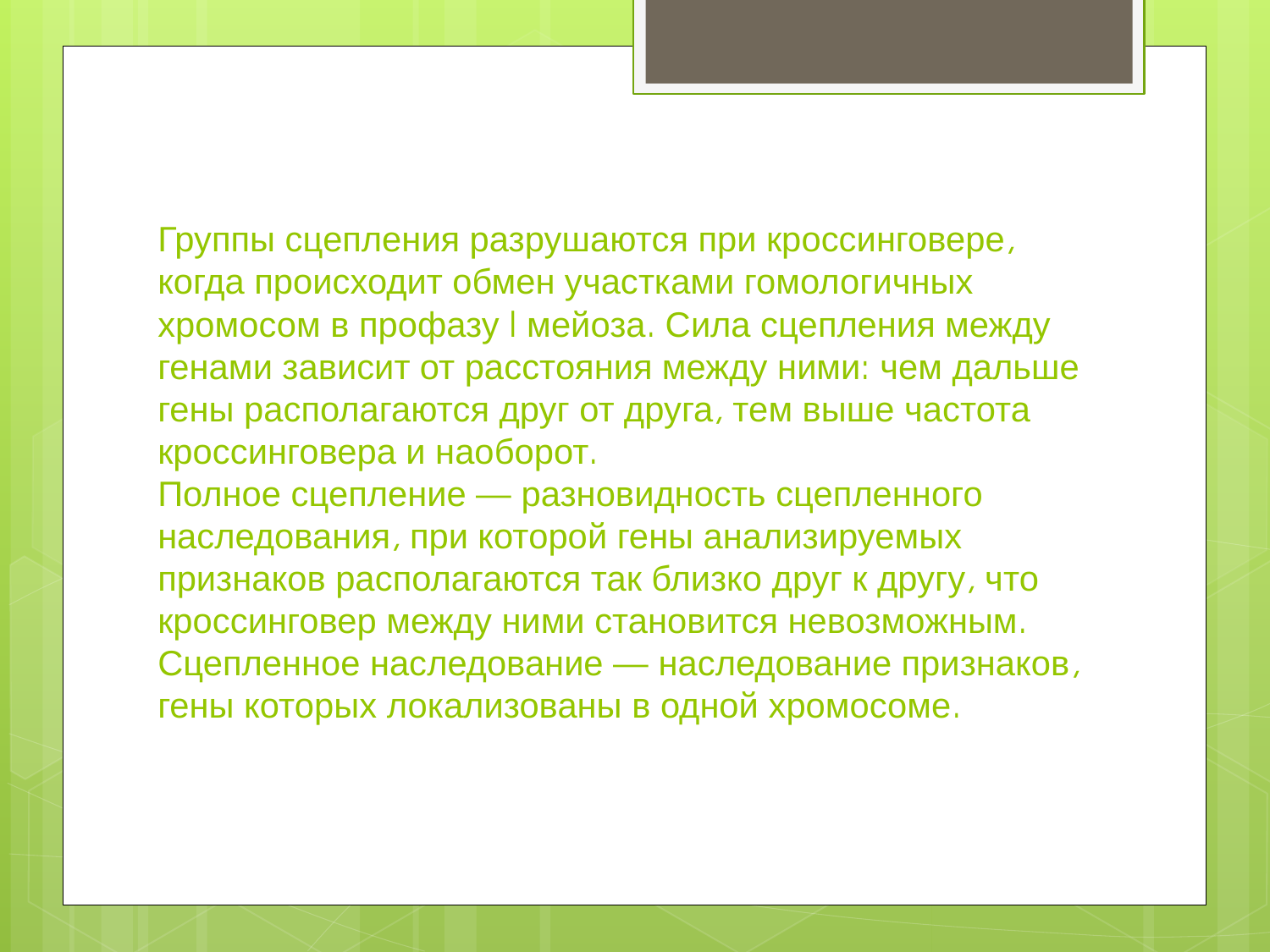

# Группы сцепления разрушаются при кроссинговере, когда происходит обмен участками гомологичных хромосом в профазу I мейоза. Сила сцепления между генами зависит от расстояния между ними: чем дальше гены располагаются друг от друга, тем выше частота кроссинговера и наоборот. Полное сцепление — разновидность сцепленного наследования, при которой гены анализируемых признаков располагаются так близко друг к другу, что кроссинговер между ними становится невозможным. Сцепленное наследование — наследование признаков, гены которых локализованы в одной хромосоме.